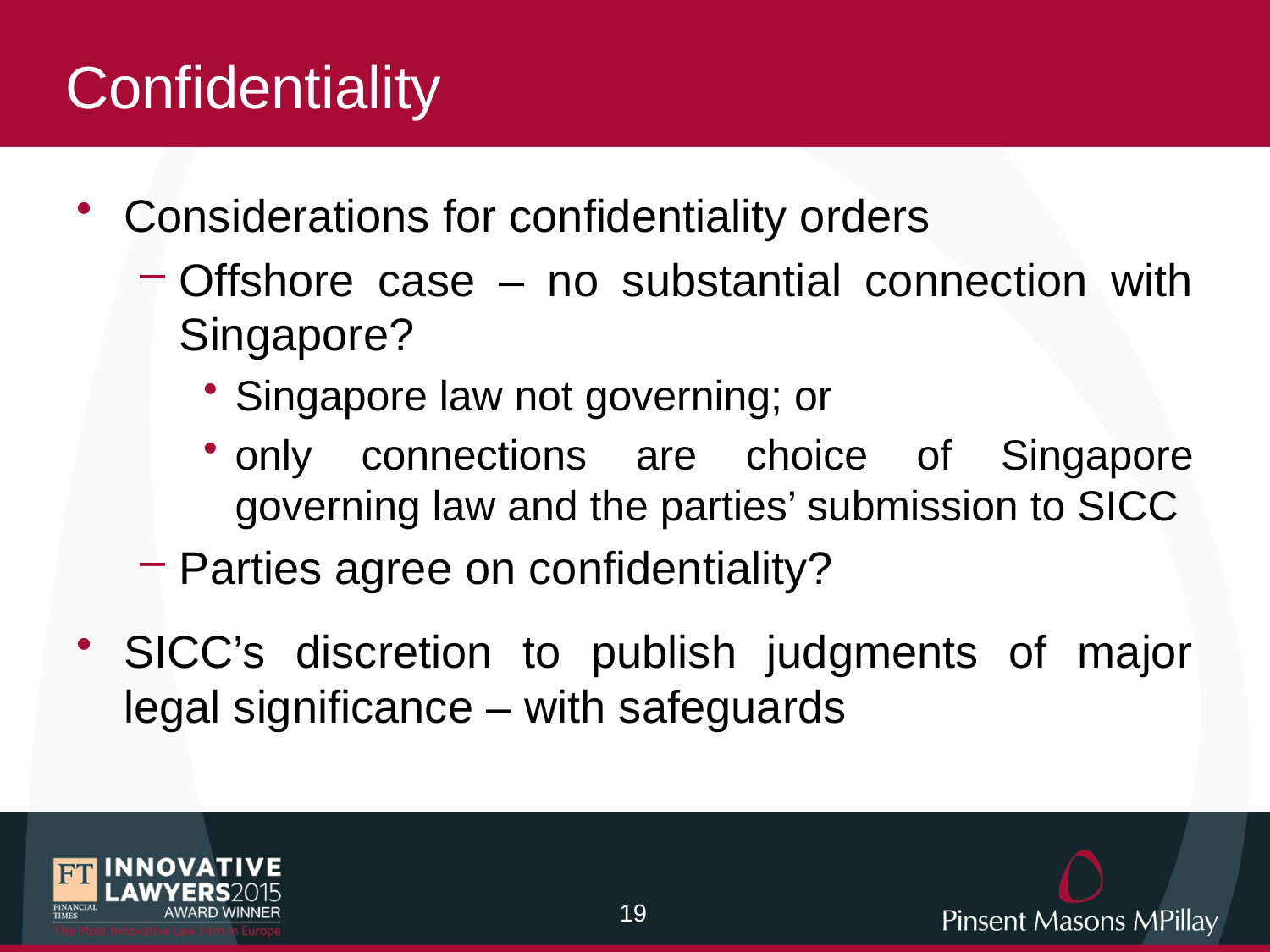

# Confidentiality
Considerations for confidentiality orders
Offshore case – no substantial connection with Singapore?
Singapore law not governing; or
only connections are choice of Singapore governing law and the parties’ submission to SICC
Parties agree on confidentiality?

SICC’s discretion to publish judgments of major legal significance – with safeguards
19